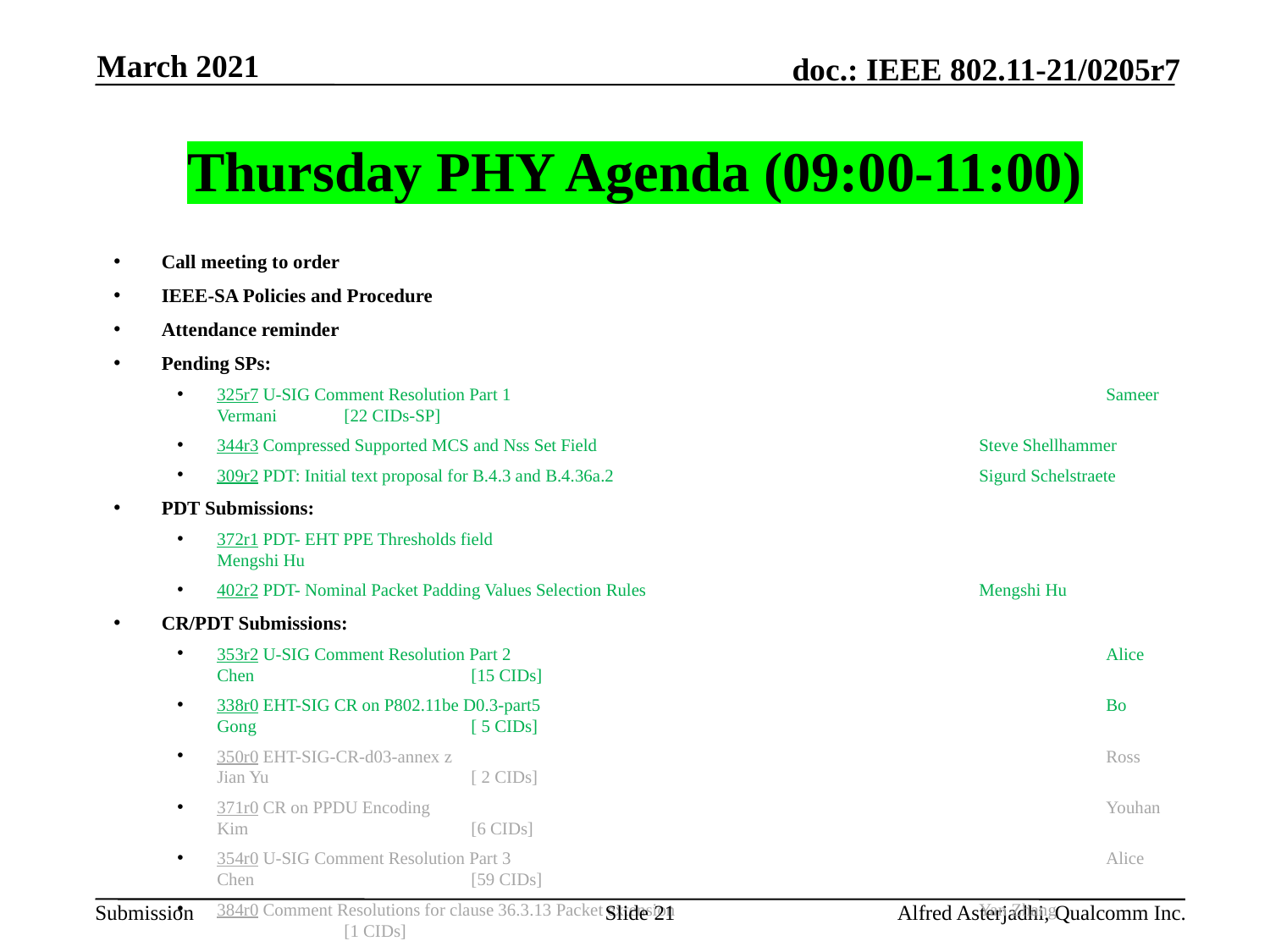

March 2021
# Thursday PHY Agenda (09:00-11:00)
Call meeting to order
IEEE-SA Policies and Procedure
Attendance reminder
Pending SPs:
325r7 U-SIG Comment Resolution Part 1					Sameer Vermani 	[22 CIDs-SP]
344r3 Compressed Supported MCS and Nss Set Field				Steve Shellhammer
309r2 PDT: Initial text proposal for B.4.3 and B.4.36a.2			Sigurd Schelstraete
PDT Submissions:
372r1 PDT- EHT PPE Thresholds field					Mengshi Hu
402r2 PDT- Nominal Packet Padding Values Selection Rules			Mengshi Hu
CR/PDT Submissions:
353r2 U-SIG Comment Resolution Part 2					Alice Chen 		[15 CIDs]
338r0 EHT-SIG CR on P802.11be D0.3-part5					Bo Gong		[ 5 CIDs]
350r0 EHT-SIG-CR-d03-annex z						Ross Jian Yu		[ 2 CIDs]
371r0 CR on PPDU Encoding						Youhan Kim		[6 CIDs]
354r0 U-SIG Comment Resolution Part 3					Alice Chen		[59 CIDs]
384r0 Comment Resolutions for clause 36.3.13 Packet extension			Yan Zhang		[1 CIDs]
360r0 CRs on CIDs related to Clause 36.1.1					Kanke Wu		[26 CIDs]
AoB: None.
Adjourn
Slide 21
Alfred Asterjadhi, Qualcomm Inc.